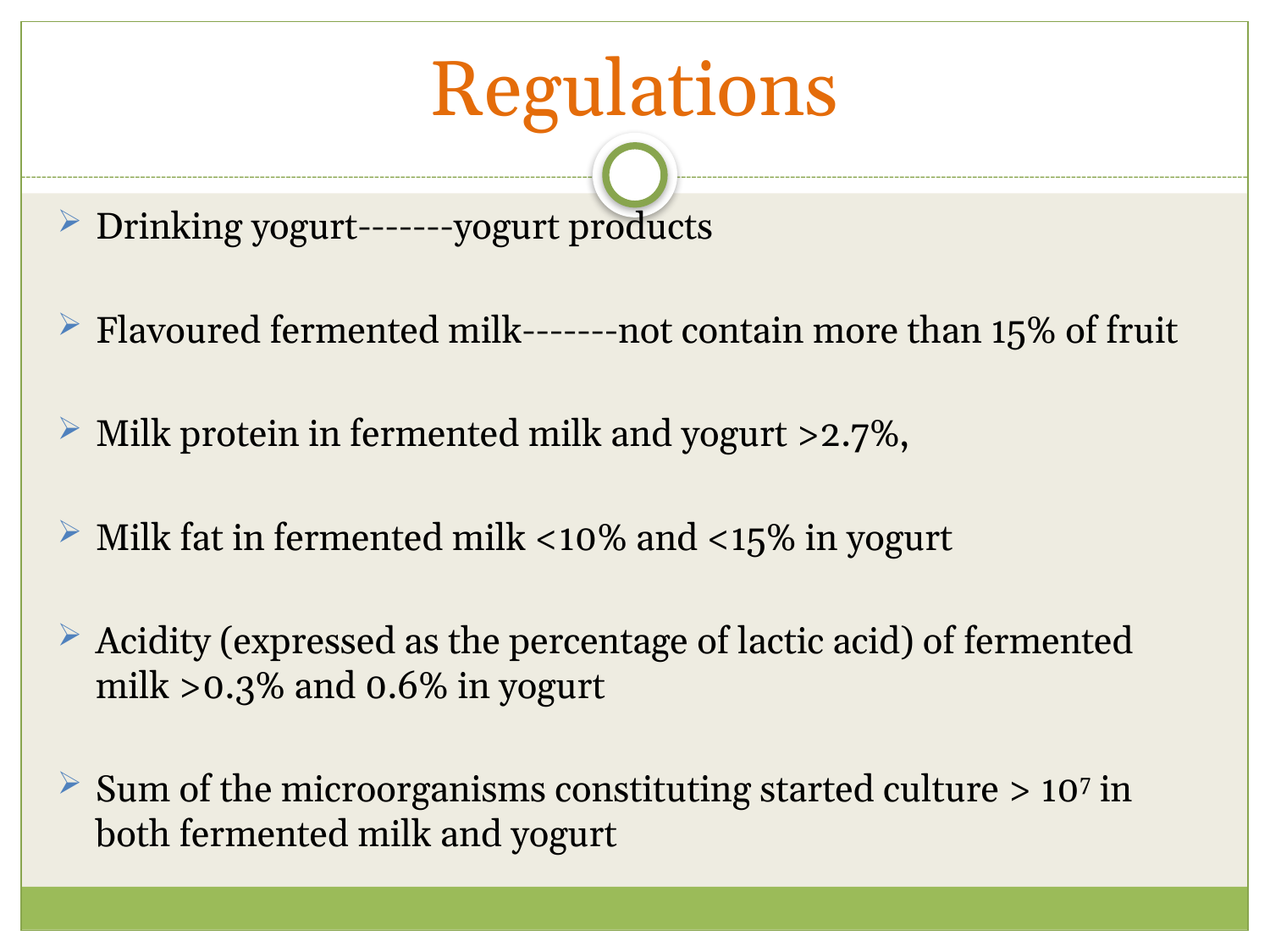

# Regulations
Drinking yogurt-------yogurt products

Flavoured fermented milk-------not contain more than 15% of fruit

Milk protein in fermented milk and yogurt >2.7%,

Milk fat in fermented milk <10% and <15% in yogurt

Acidity (expressed as the percentage of lactic acid) of fermented milk >0.3% and 0.6% in yogurt

Sum of the microorganisms constituting started culture > 107 in both fermented milk and yogurt